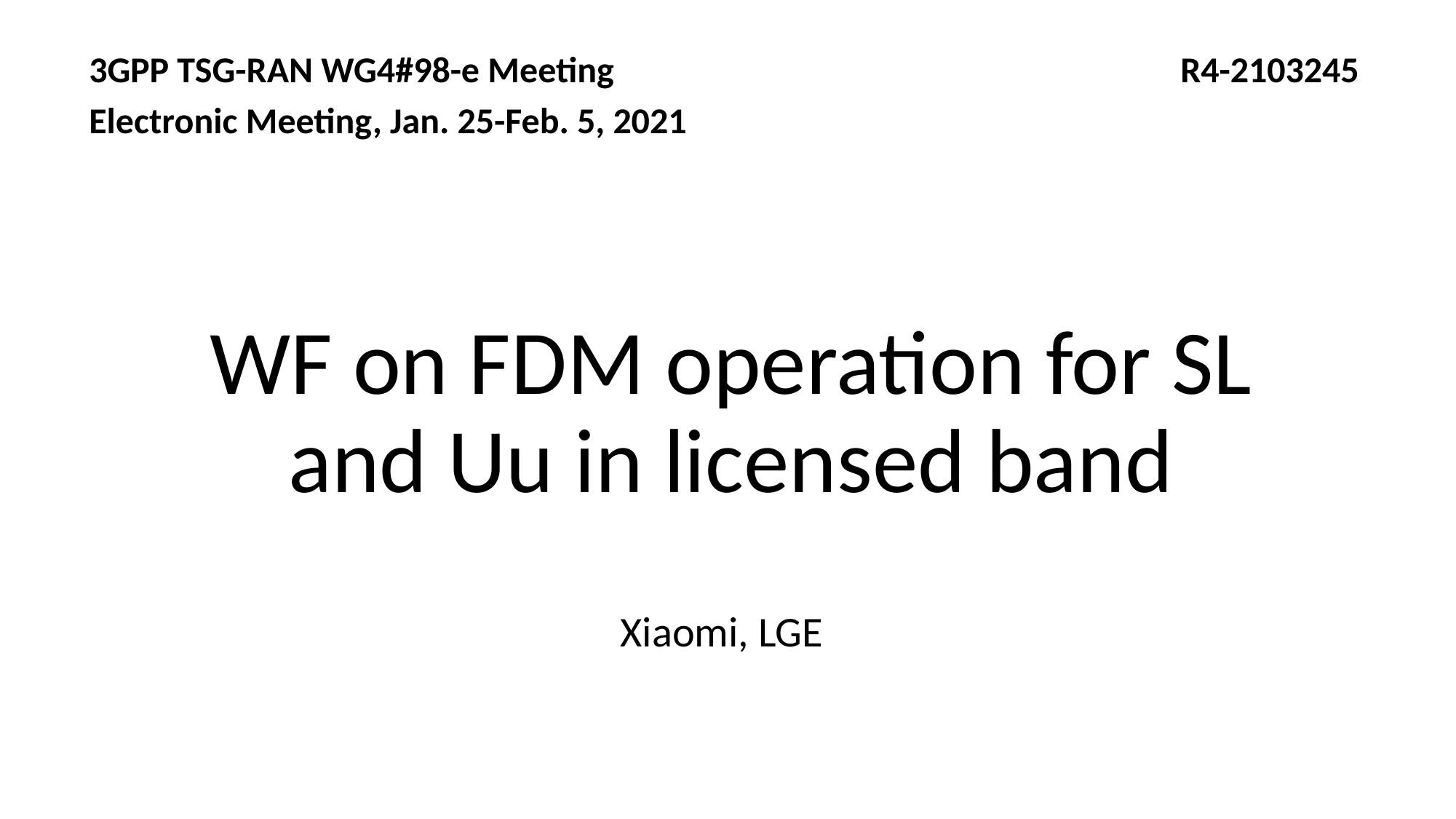

3GPP TSG-RAN WG4#98-e Meeting                                                             	R4-2103245
Electronic Meeting, Jan. 25-Feb. 5, 2021
# WF on FDM operation for SL and Uu in licensed band
Xiaomi, LGE